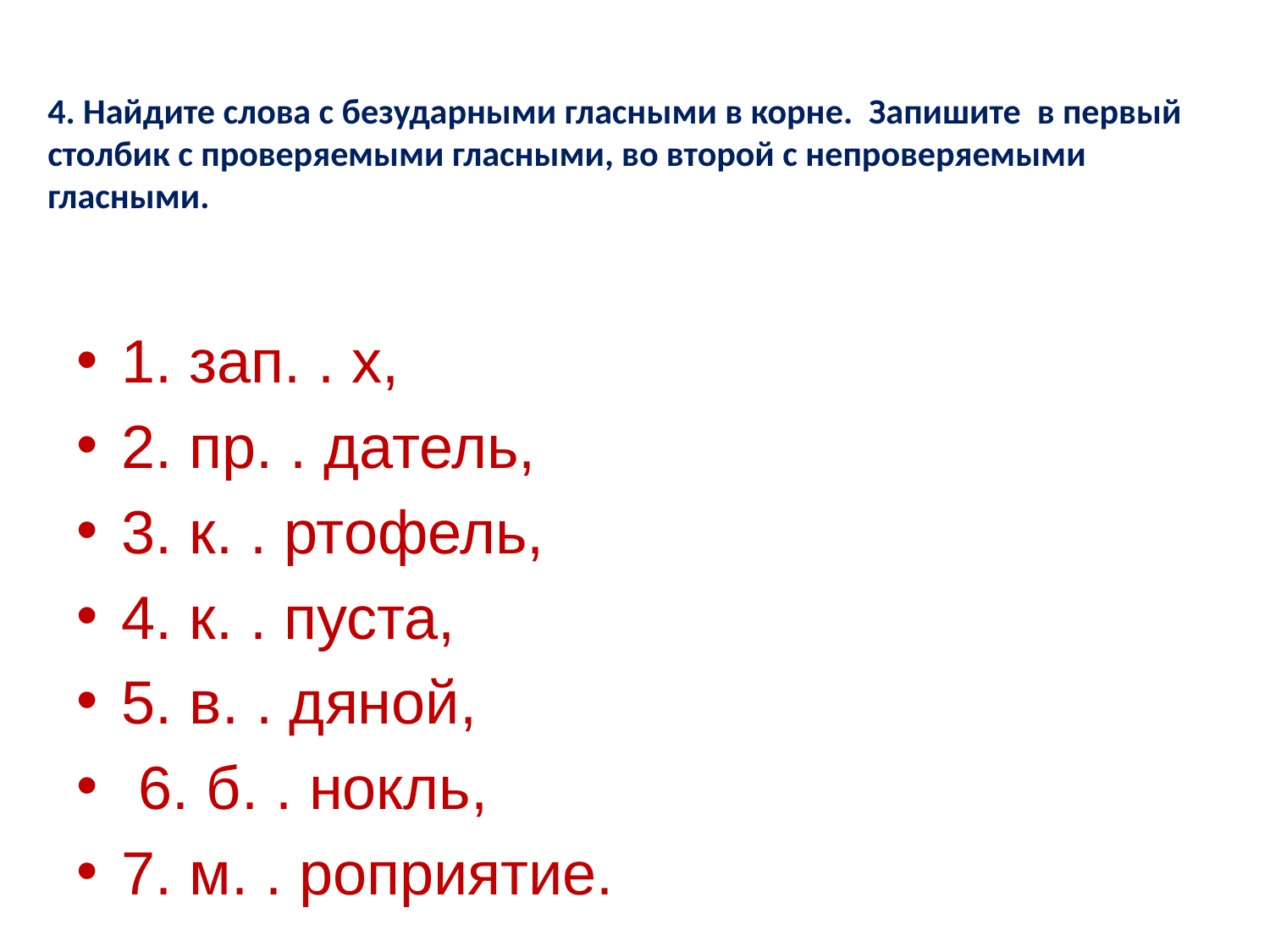

# 4. Найдите слова с безударными гласными в корне.  Запишите  в первый столбик с проверяемыми гласными, во второй с непроверяемыми гласными.
1. зап. . х,
2. пр. . датель,
3. к. . ртофель,
4. к. . пуста,
5. в. . дяной,
 6. б. . нокль,
7. м. . роприятие.